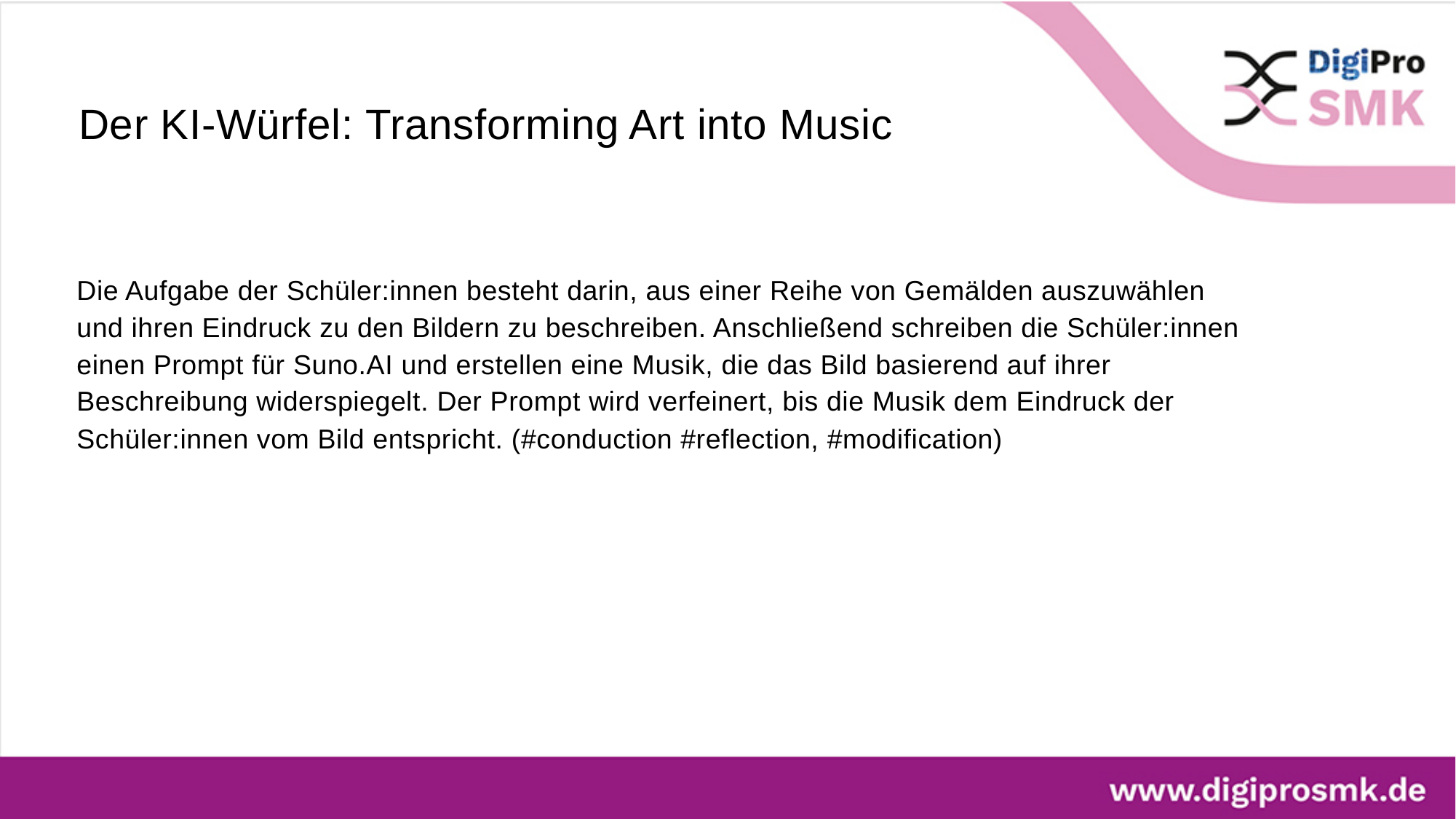

# Der KI-Würfel: Transforming Art into Music
Die Aufgabe der Schüler:innen besteht darin, aus einer Reihe von Gemälden auszuwählen und ihren Eindruck zu den Bildern zu beschreiben. Anschließend schreiben die Schüler:innen einen Prompt für Suno.AI und erstellen eine Musik, die das Bild basierend auf ihrer Beschreibung widerspiegelt. Der Prompt wird verfeinert, bis die Musik dem Eindruck der Schüler:innen vom Bild entspricht. (#conduction #reflection, #modification)